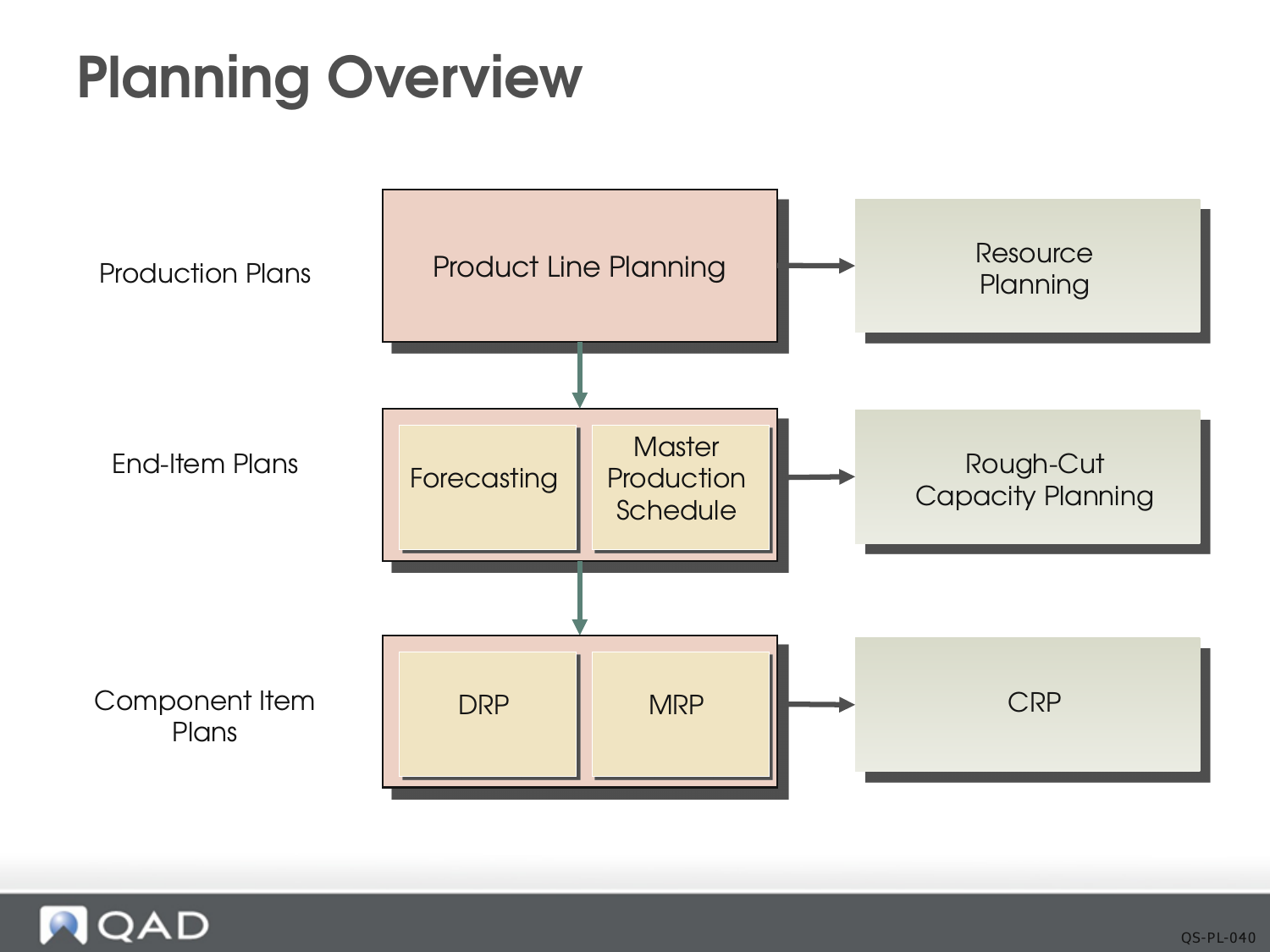

# Planning Overview
Product Line Planning

Resource Planning
Production Plans

Master
Production
Schedule

End-Item Plans
Rough-Cut Capacity Planning
Forecasting

Component Item Plans
CRP
DRP
MRP
QS-PL-040